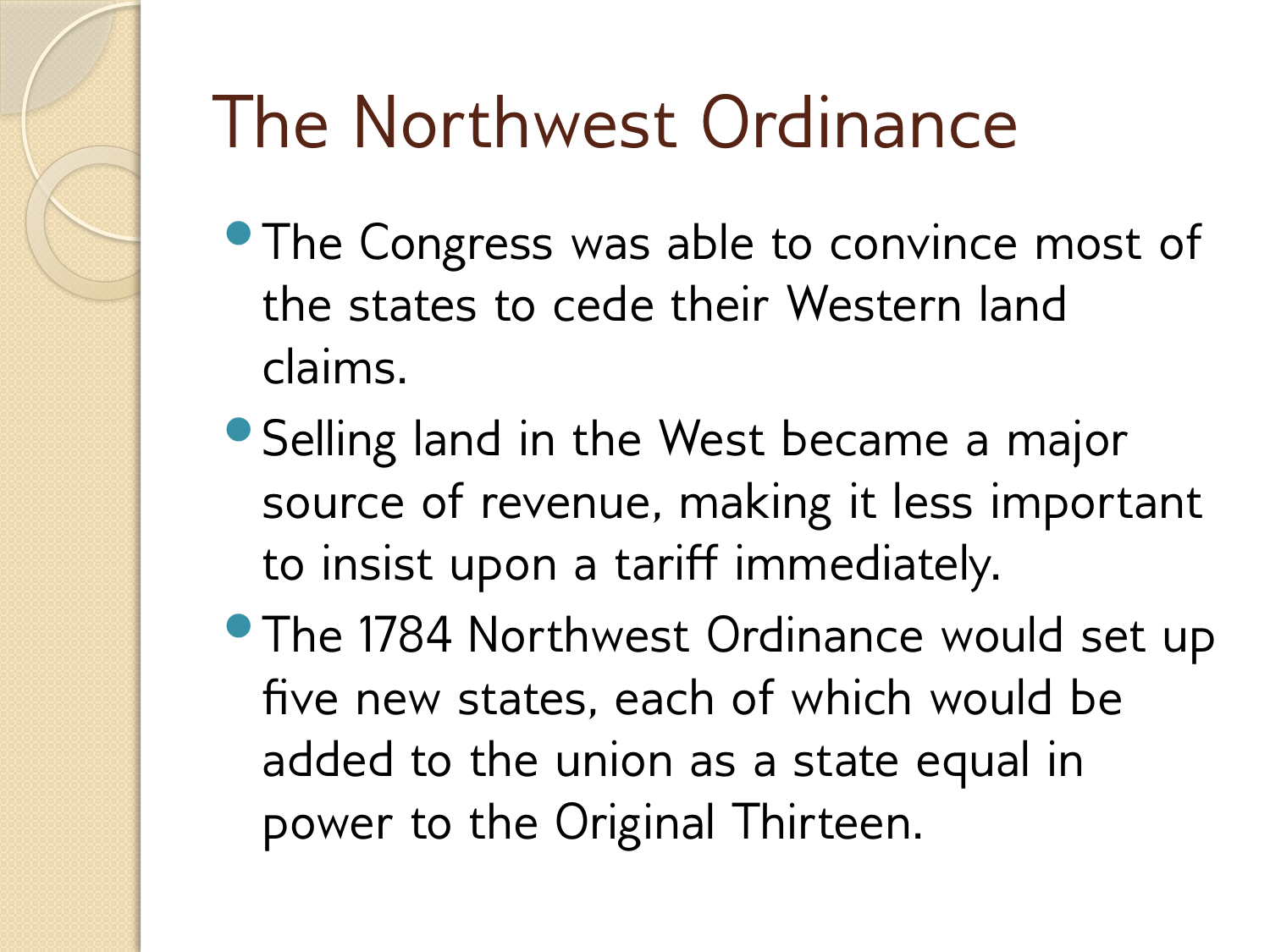

# The Northwest Ordinance
The Congress was able to convince most of the states to cede their Western land claims.
Selling land in the West became a major source of revenue, making it less important to insist upon a tariff immediately.
The 1784 Northwest Ordinance would set up five new states, each of which would be added to the union as a state equal in power to the Original Thirteen.